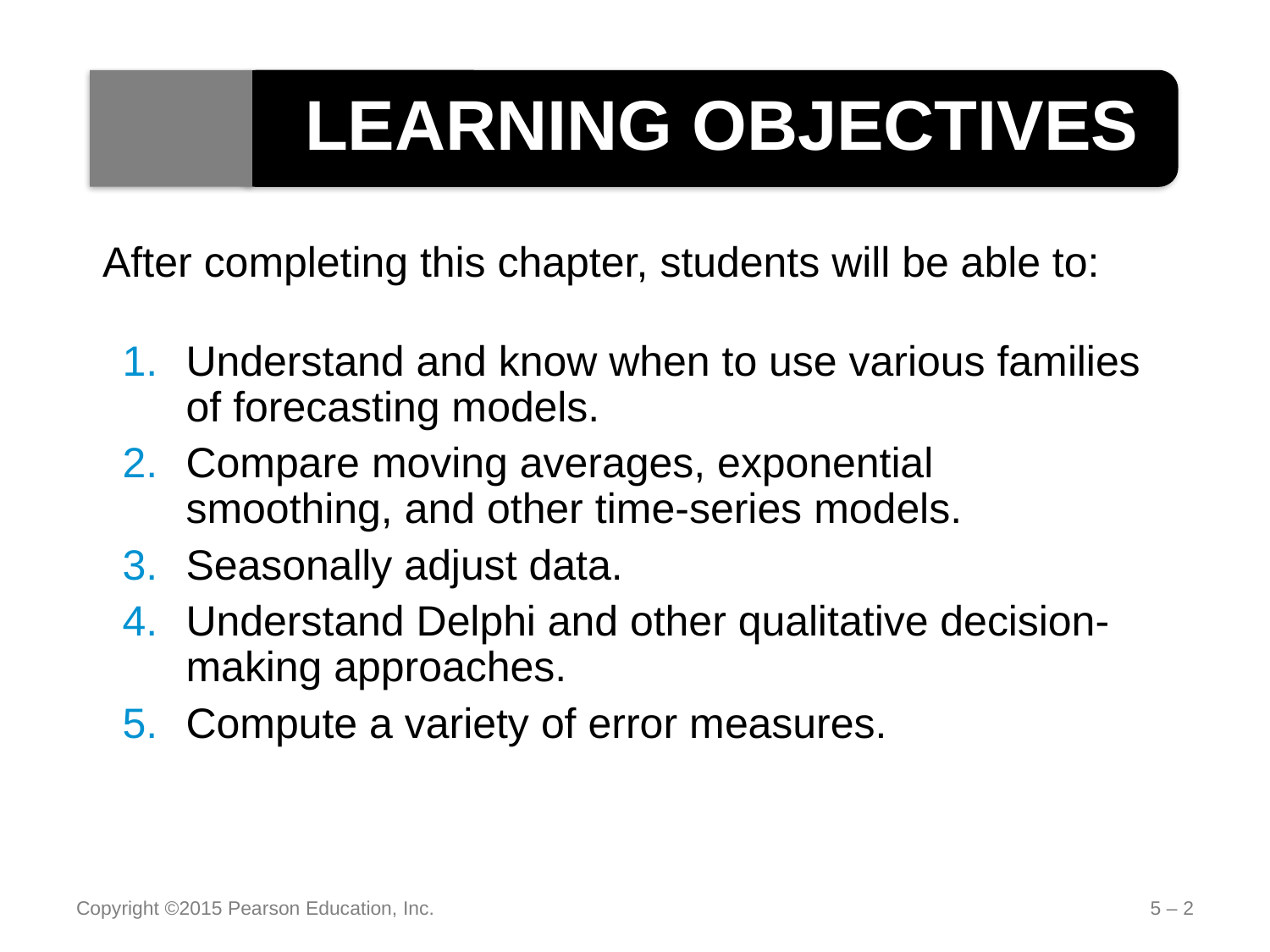

LEARNING OBJECTIVES
After completing this chapter, students will be able to:
Understand and know when to use various families of forecasting models.
Compare moving averages, exponential smoothing, and other time-series models.
Seasonally adjust data.
Understand Delphi and other qualitative decision-making approaches.
Compute a variety of error measures.
Copyright ©2015 Pearson Education, Inc.
5 – 2